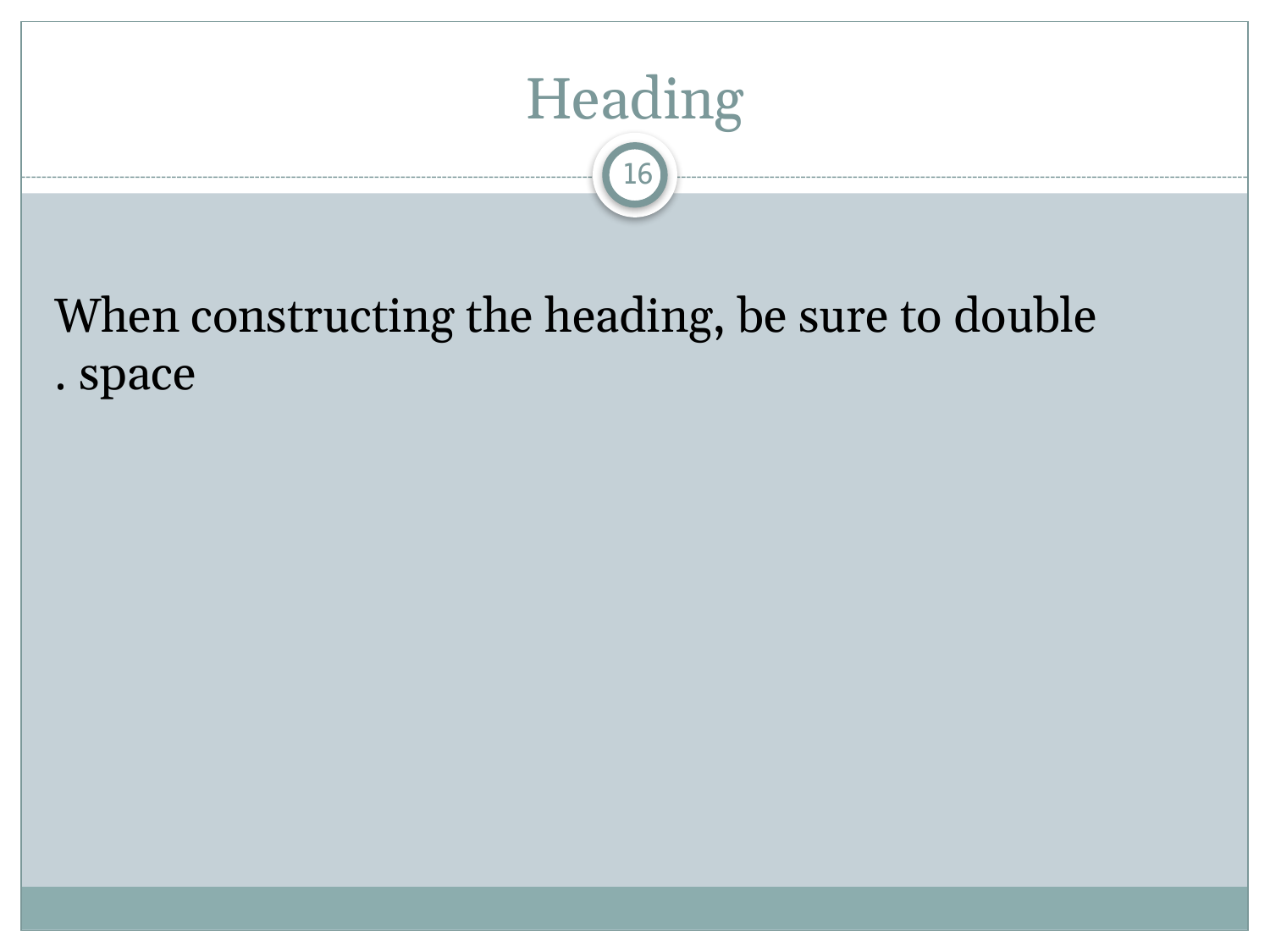

# Heading
16

When constructing the heading, be sure to double space .